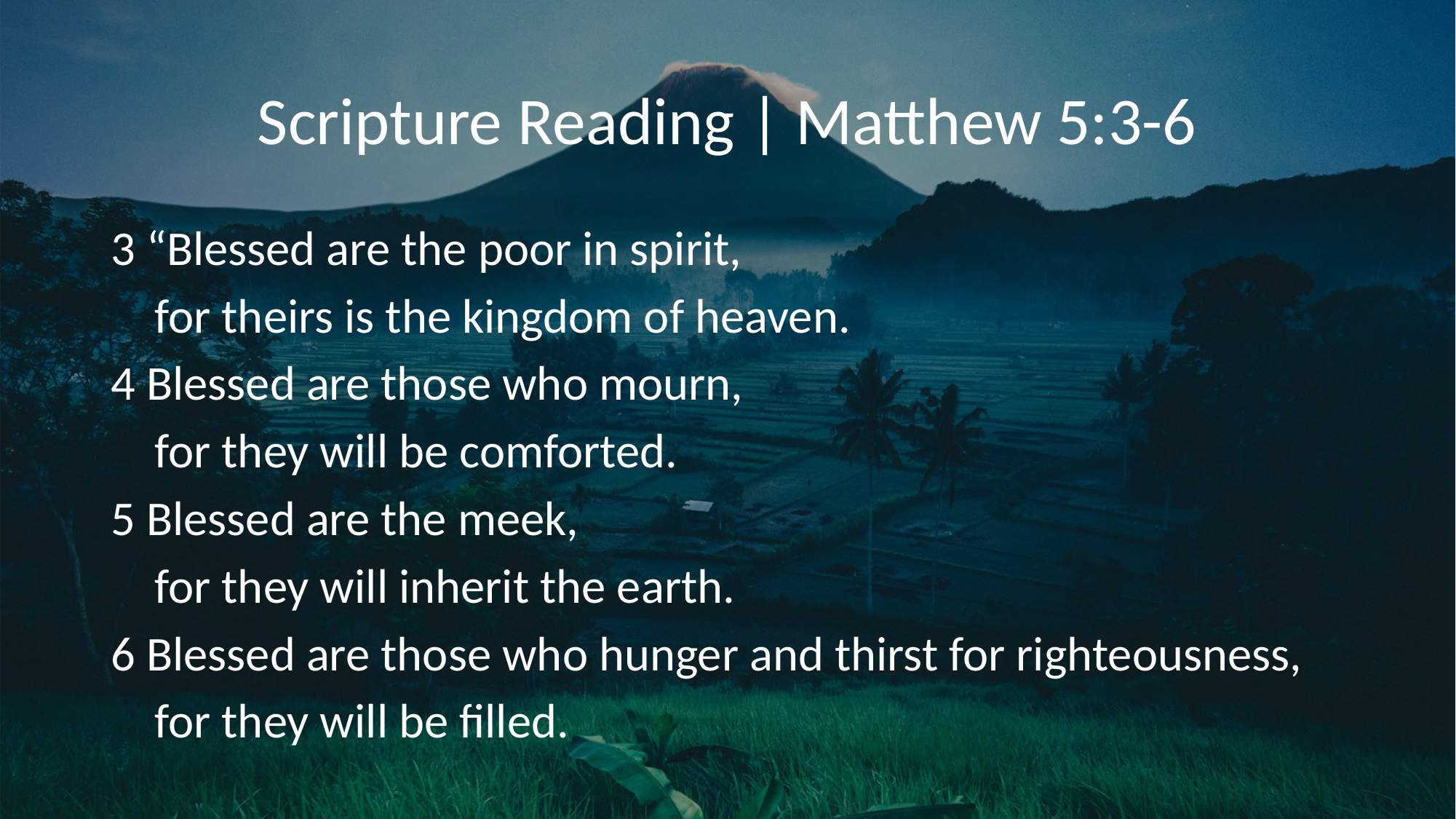

# Scripture Reading | Matthew 5:3-6
3 “Blessed are the poor in spirit,
    for theirs is the kingdom of heaven.
4 Blessed are those who mourn,
    for they will be comforted.
5 Blessed are the meek,
    for they will inherit the earth.
6 Blessed are those who hunger and thirst for righteousness,
    for they will be filled.